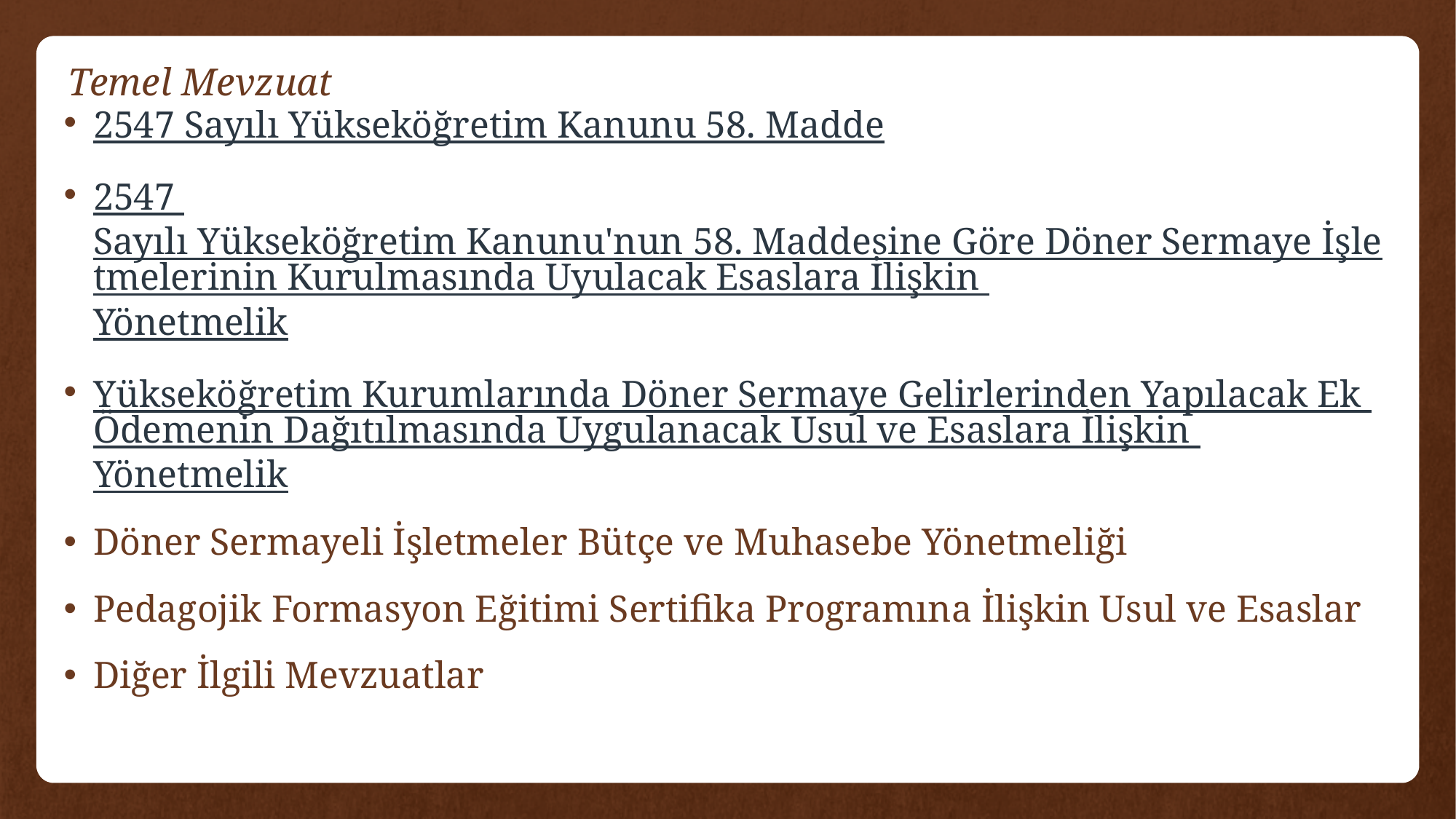

# Temel Mevzuat
2547 Sayılı Yükseköğretim Kanunu 58. Madde
2547 Sayılı Yükseköğretim Kanunu'nun 58. Maddesine Göre Döner Sermaye İşletmelerinin Kurulmasında Uyulacak Esaslara İlişkin Yönetmelik
Yükseköğretim Kurumlarında Döner Sermaye Gelirlerinden Yapılacak Ek Ödemenin Dağıtılmasında Uygulanacak Usul ve Esaslara İlişkin Yönetmelik
Döner Sermayeli İşletmeler Bütçe ve Muhasebe Yönetmeliği
Pedagojik Formasyon Eğitimi Sertifika Programına İlişkin Usul ve Esaslar
Diğer İlgili Mevzuatlar